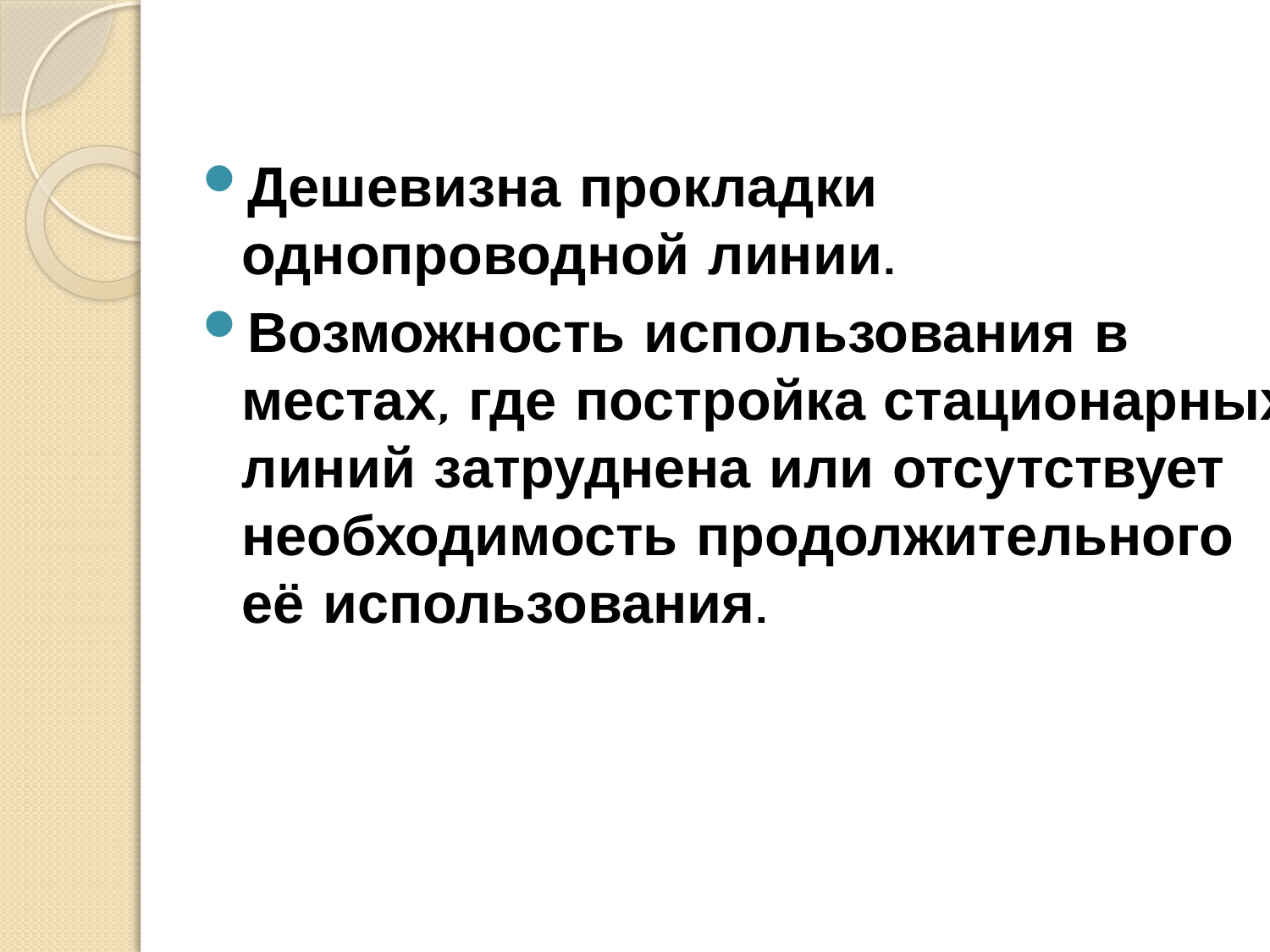

Дешевизна прокладки однопроводной линии.
Возможность использования в местах, где постройка стационарных линий затруднена или отсутствует необходимость продолжительного её использования.